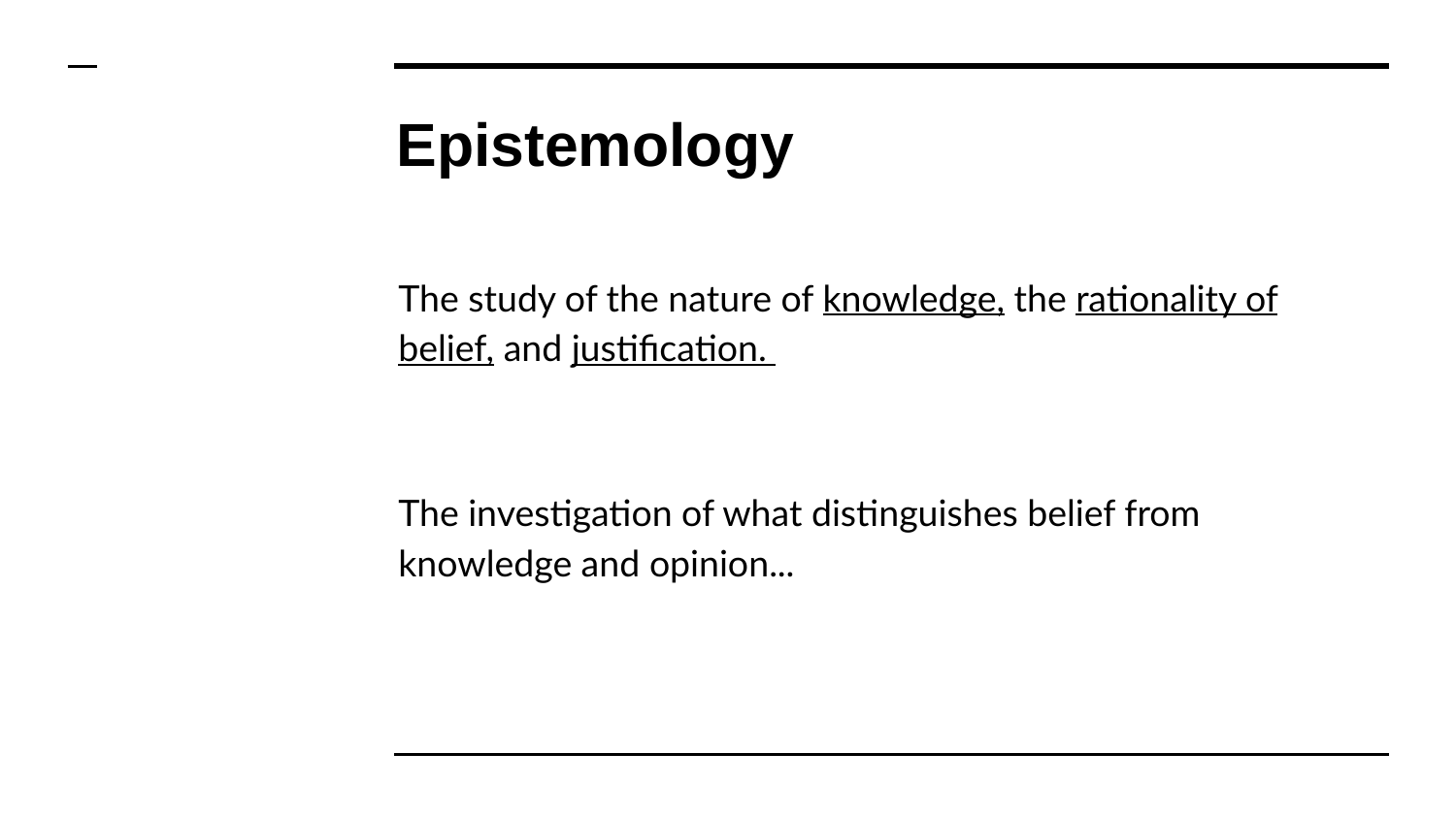

# Epistemology
The study of the nature of knowledge, the rationality of belief, and justification.

The investigation of what distinguishes belief from knowledge and opinion...